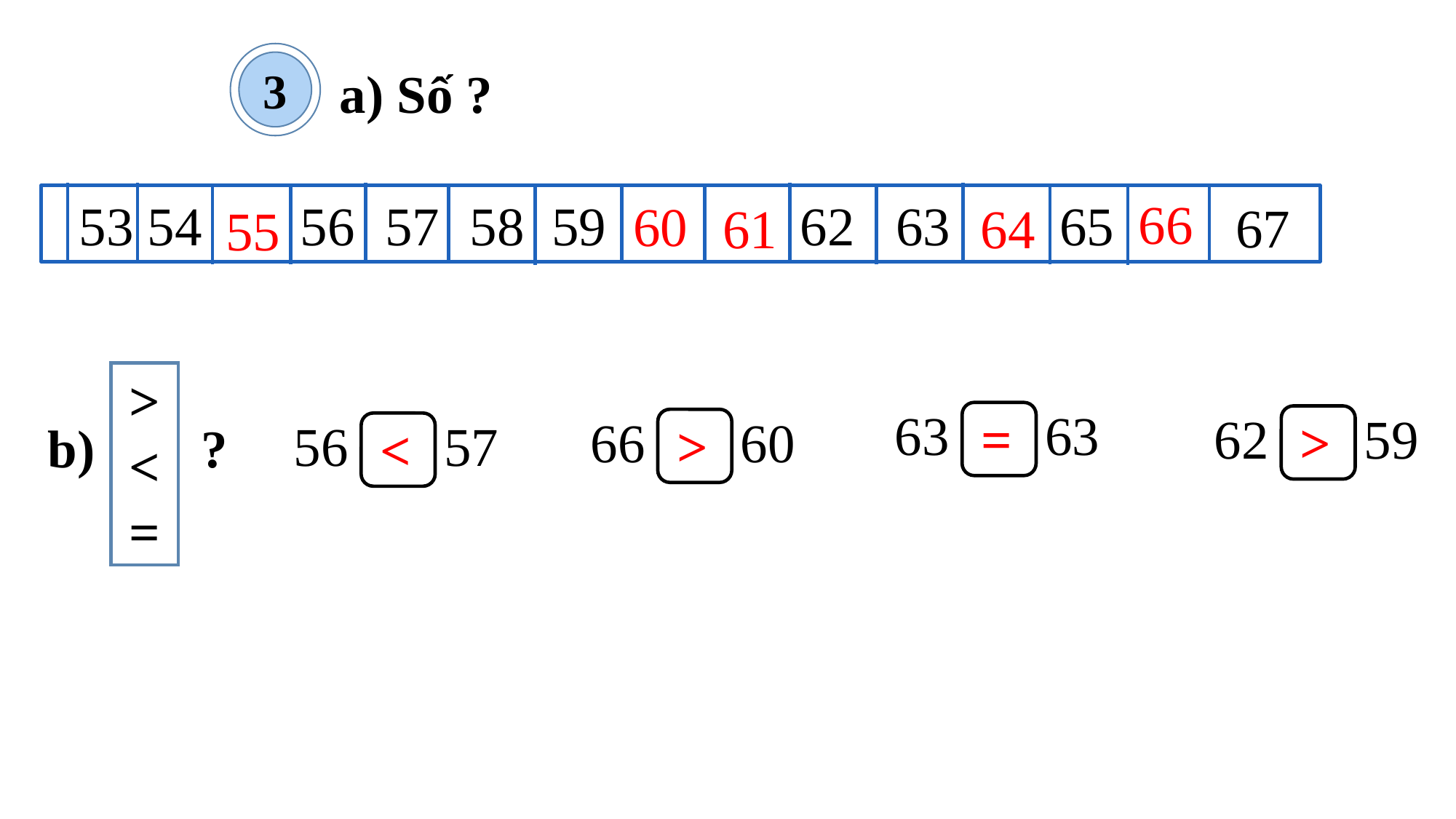

3
a) Số ?
66
  53 54       56  57  58  59              62   63        65
60
67
64
61
55

>
<
=

63       63
62       59
=
66       60

>

56       57
>
b)        ?

<